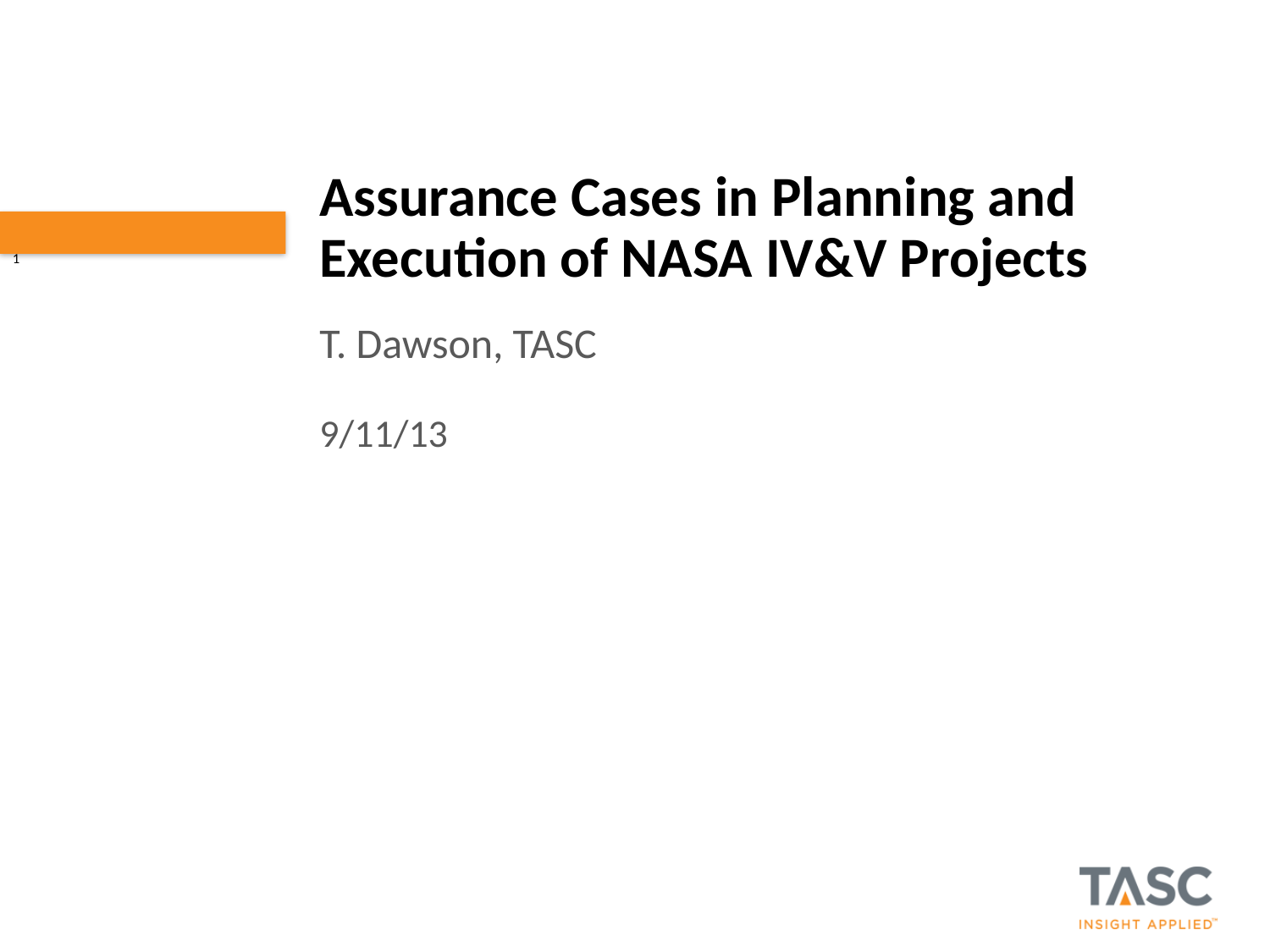

# Assurance Cases in Planning and Execution of NASA IV&V Projects
1
T. Dawson, TASC
9/11/13